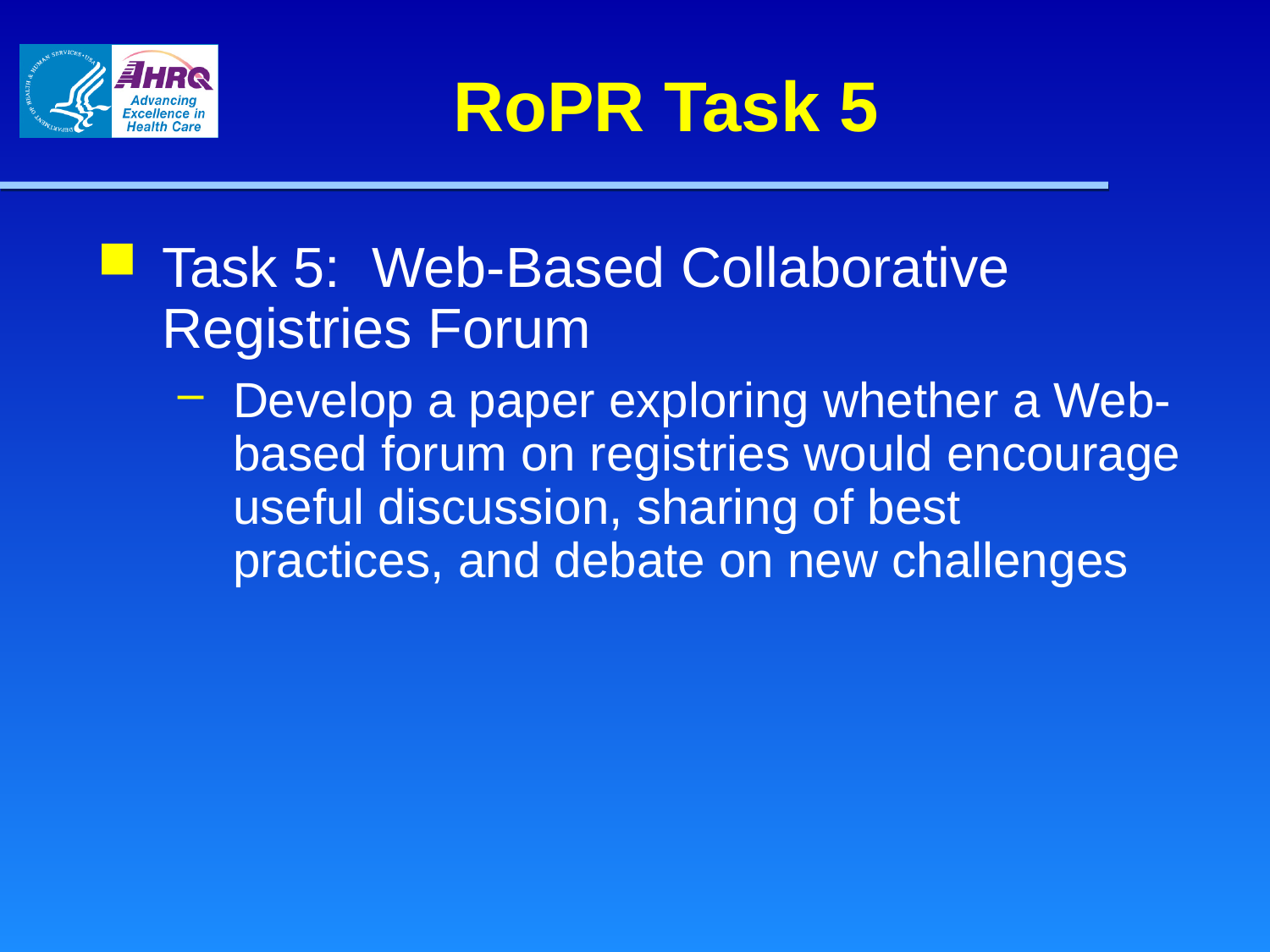

# RoPR Task 5
Task 5:  Web-Based Collaborative Registries Forum
Develop a paper exploring whether a Web-based forum on registries would encourage useful discussion, sharing of best practices, and debate on new challenges